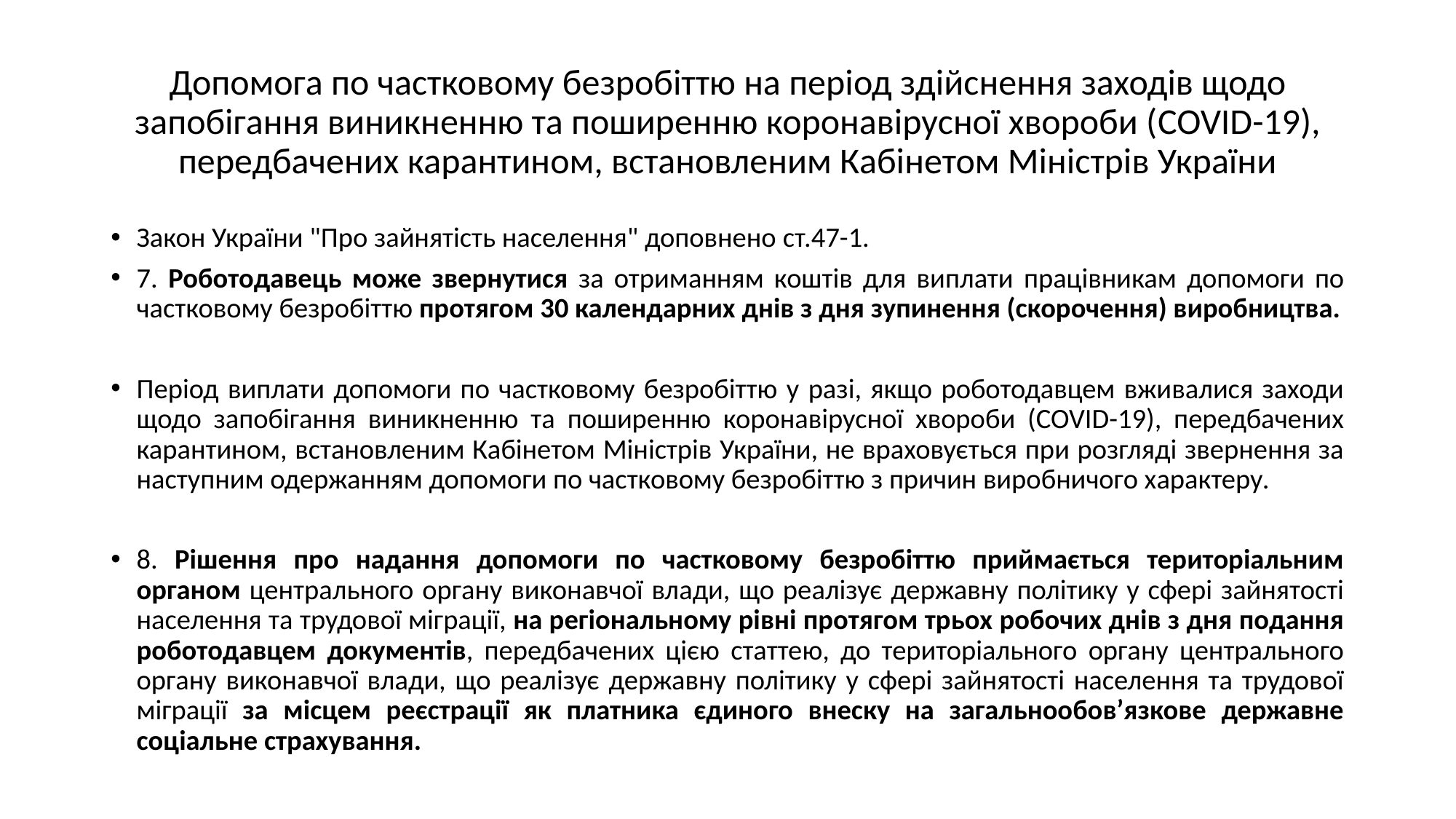

# Допомога по частковому безробіттю на період здійснення заходів щодо запобігання виникненню та поширенню коронавірусної хвороби (COVID-19), передбачених карантином, встановленим Кабінетом Міністрів України
Закон України "Про зайнятість населення" доповнено ст.47-1.
7. Роботодавець може звернутися за отриманням коштів для виплати працівникам допомоги по частковому безробіттю протягом 30 календарних днів з дня зупинення (скорочення) виробництва.

Період виплати допомоги по частковому безробіттю у разі, якщо роботодавцем вживалися заходи щодо запобігання виникненню та поширенню коронавірусної хвороби (COVID-19), передбачених карантином, встановленим Кабінетом Міністрів України, не враховується при розгляді звернення за наступним одержанням допомоги по частковому безробіттю з причин виробничого характеру.

8. Рішення про надання допомоги по частковому безробіттю приймається територіальним органом центрального органу виконавчої влади, що реалізує державну політику у сфері зайнятості населення та трудової міграції, на регіональному рівні протягом трьох робочих днів з дня подання роботодавцем документів, передбачених цією статтею, до територіального органу центрального органу виконавчої влади, що реалізує державну політику у сфері зайнятості населення та трудової міграції за місцем реєстрації як платника єдиного внеску на загальнообов’язкове державне соціальне страхування.